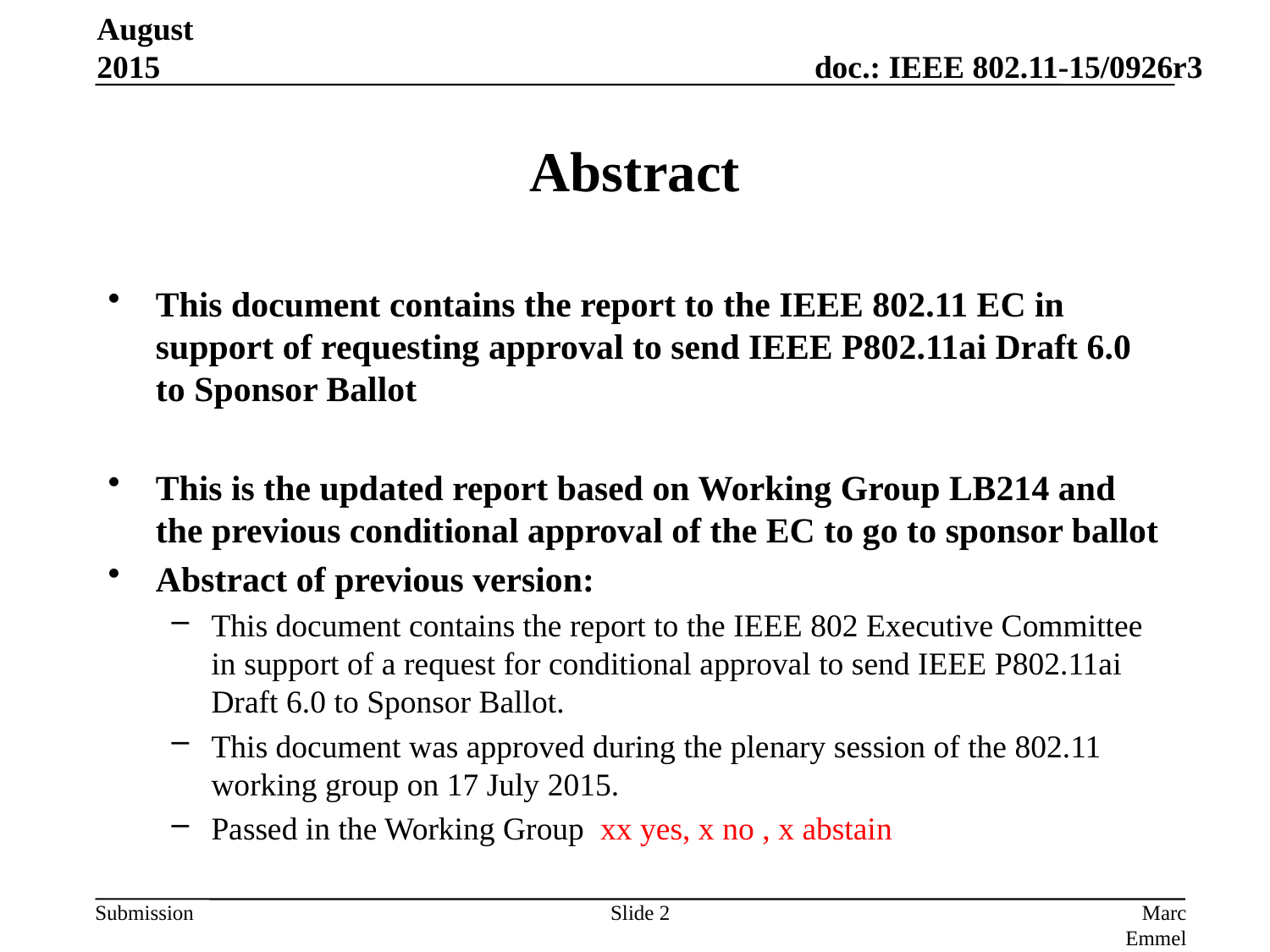

August 2015
# Abstract
This document contains the report to the IEEE 802.11 EC in support of requesting approval to send IEEE P802.11ai Draft 6.0 to Sponsor Ballot

This is the updated report based on Working Group LB214 and the previous conditional approval of the EC to go to sponsor ballot
Abstract of previous version:
This document contains the report to the IEEE 802 Executive Committee in support of a request for conditional approval to send IEEE P802.11ai Draft 6.0 to Sponsor Ballot.
This document was approved during the plenary session of the 802.11 working group on 17 July 2015.
Passed in the Working Group  xx yes, x no , x abstain
Slide 2
Marc Emmelmann, SELF